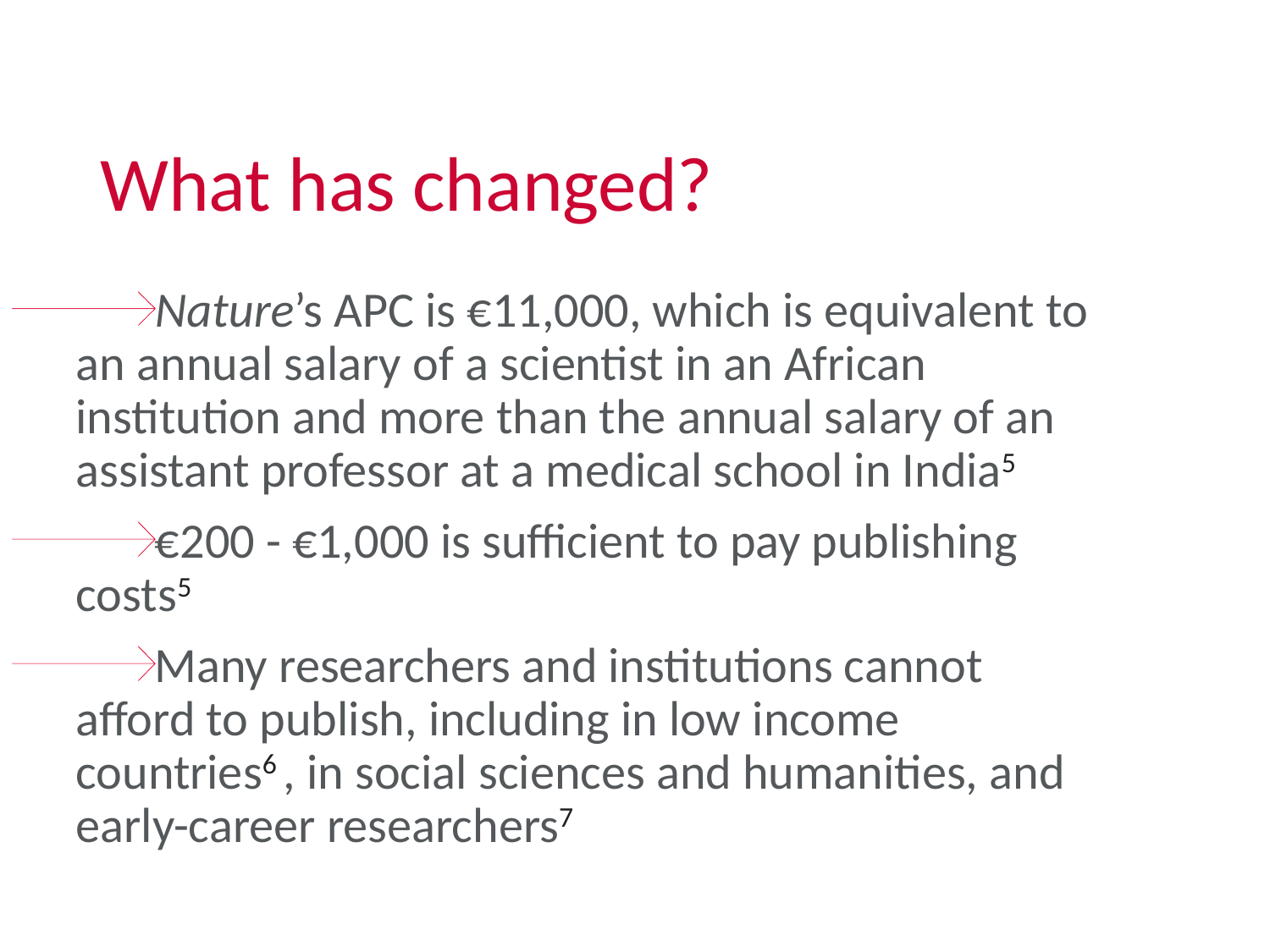

# What has changed?
Nature’s APC is €11,000, which is equivalent to an annual salary of a scientist in an African institution and more than the annual salary of an assistant professor at a medical school in India5
€200 - €1,000 is sufficient to pay publishing costs5
Many researchers and institutions cannot afford to publish, including in low income countries6 , in social sciences and humanities, and early-career researchers7